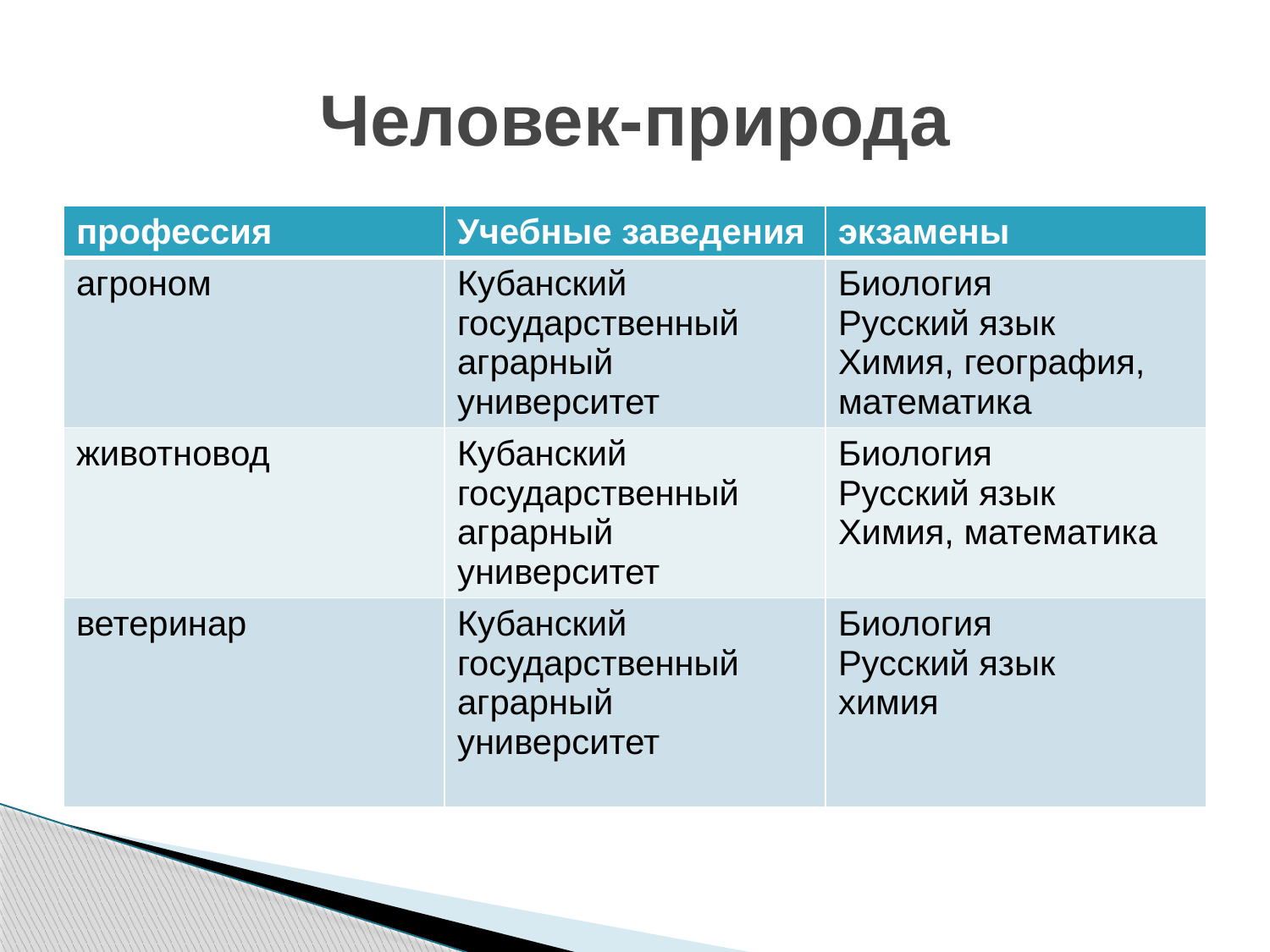

# Человек-природа
| профессия | Учебные заведения | экзамены |
| --- | --- | --- |
| агроном | Кубанский государственный аграрный университет | Биология Русский язык Химия, география, математика |
| животновод | Кубанский государственный аграрный университет | Биология Русский язык Химия, математика |
| ветеринар | Кубанский государственный аграрный университет | Биология Русский язык химия |